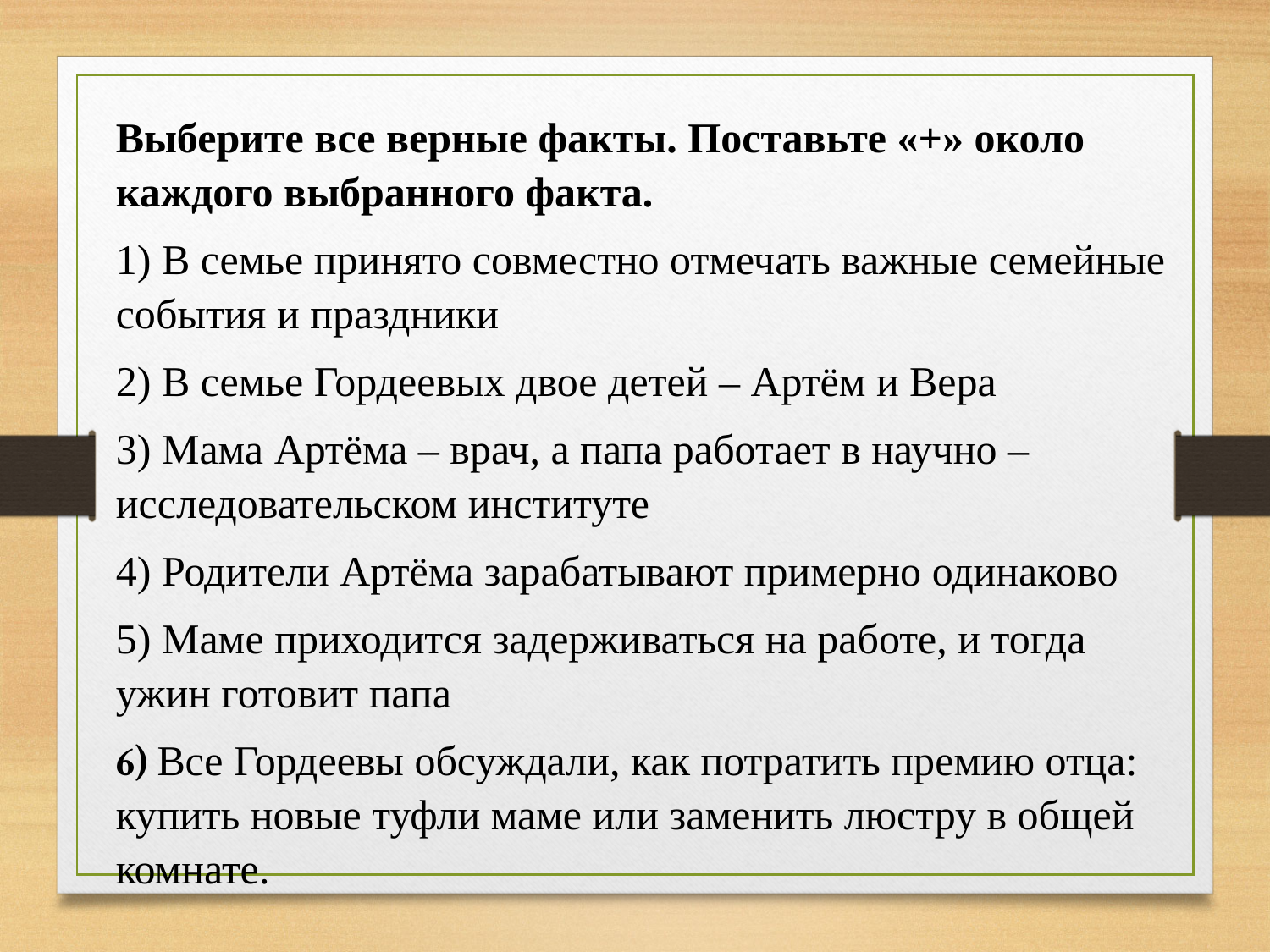

Выберите все верные факты. Поставьте «+» около каждого выбранного факта.
1) В семье принято совместно отмечать важные семейные события и праздники
2) В семье Гордеевых двое детей – Артём и Вера
3) Мама Артёма – врач, а папа работает в научно – исследовательском институте
4) Родители Артёма зарабатывают примерно одинаково
5) Маме приходится задерживаться на работе, и тогда ужин готовит папа
6) Все Гордеевы обсуждали, как потратить премию отца: купить новые туфли маме или заменить люстру в общей комнате.